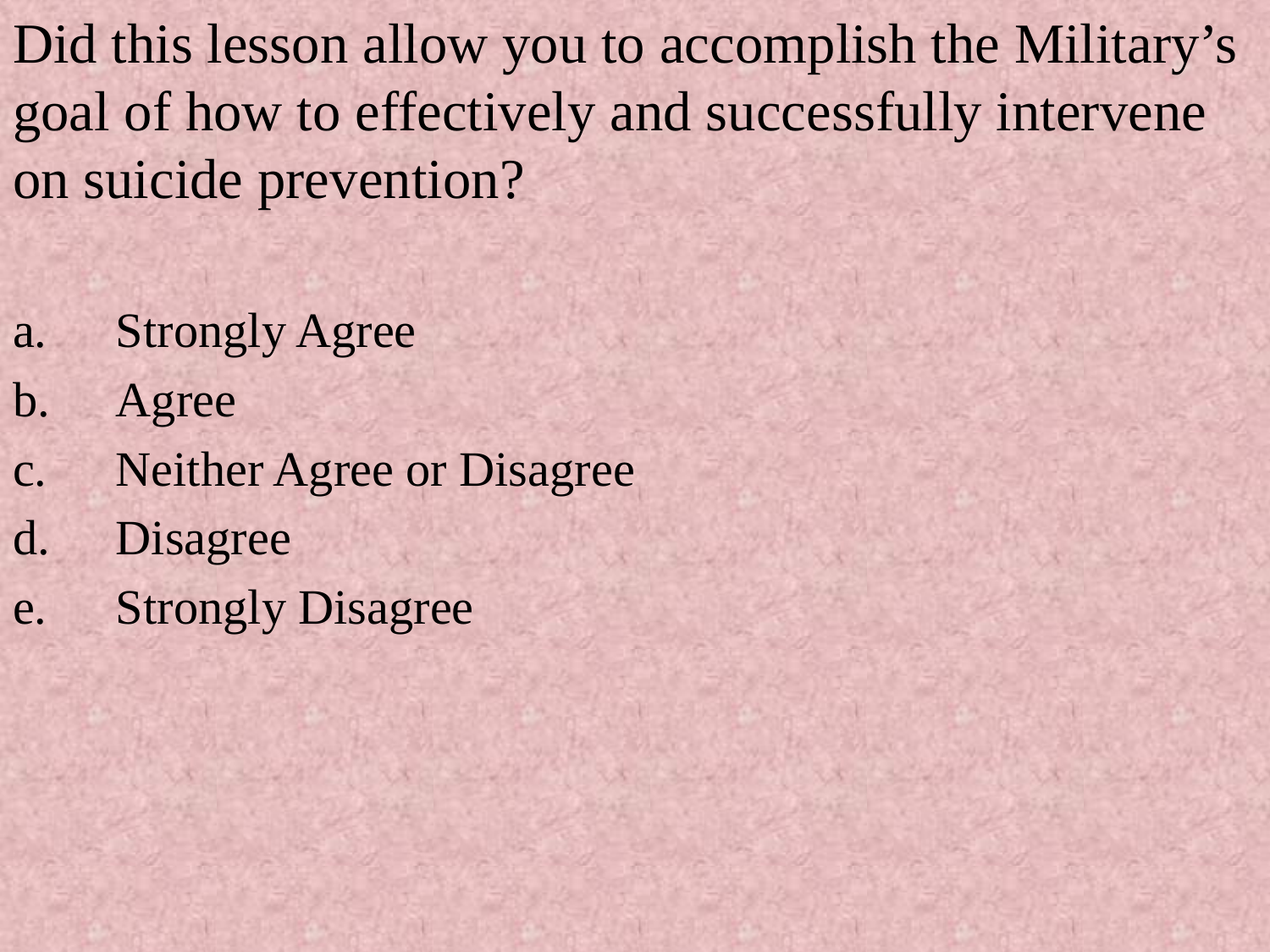

Did this lesson allow you to accomplish the Military’s goal of how to effectively and successfully intervene on suicide prevention?

Strongly Agree
Agree
Neither Agree or Disagree
Disagree
Strongly Disagree